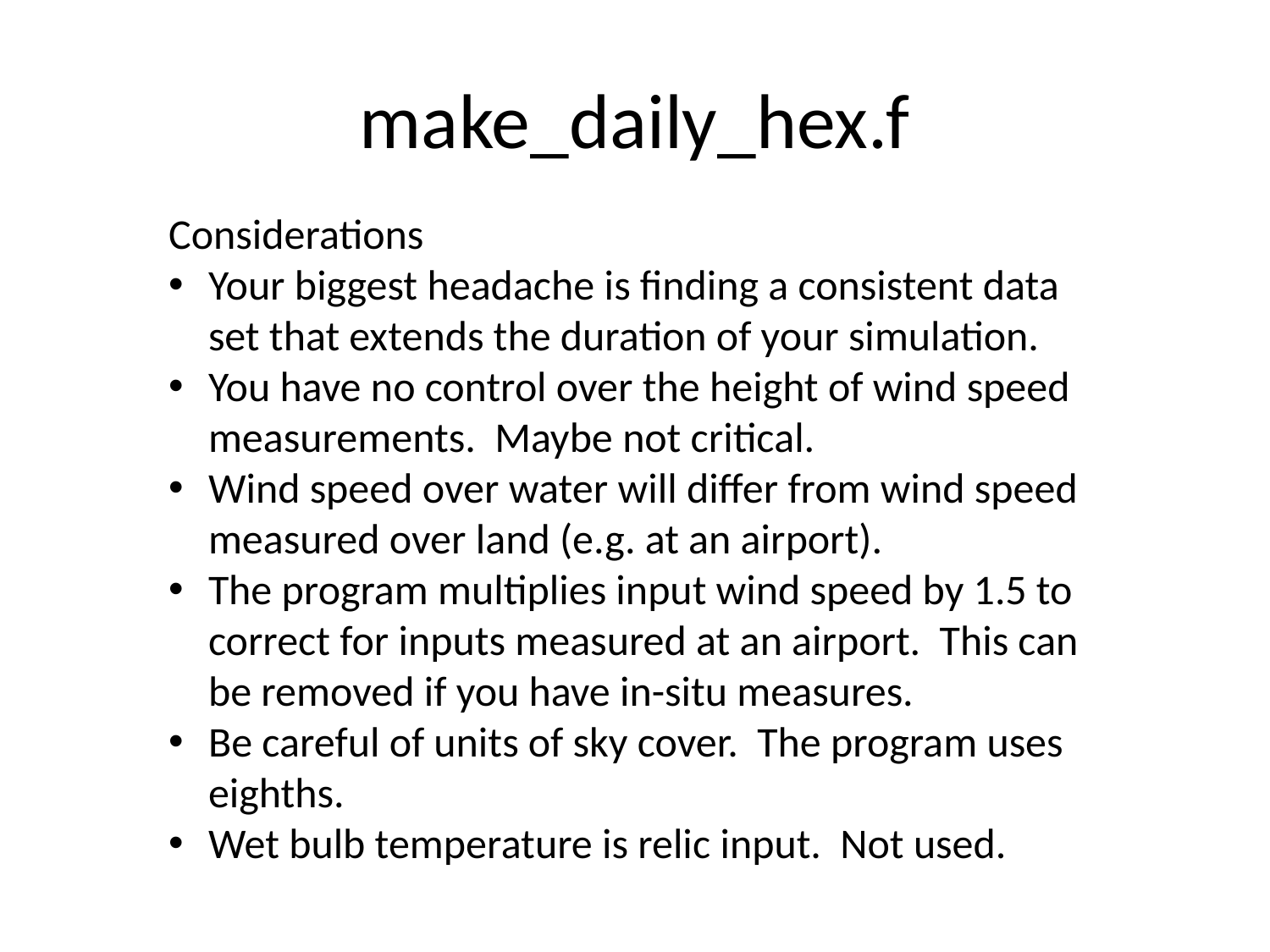

# make_daily_hex.f
Considerations
Your biggest headache is finding a consistent data set that extends the duration of your simulation.
You have no control over the height of wind speed measurements.  Maybe not critical.
Wind speed over water will differ from wind speed measured over land (e.g. at an airport).
The program multiplies input wind speed by 1.5 to correct for inputs measured at an airport.  This can be removed if you have in-situ measures.
Be careful of units of sky cover.  The program uses eighths.
Wet bulb temperature is relic input.  Not used.